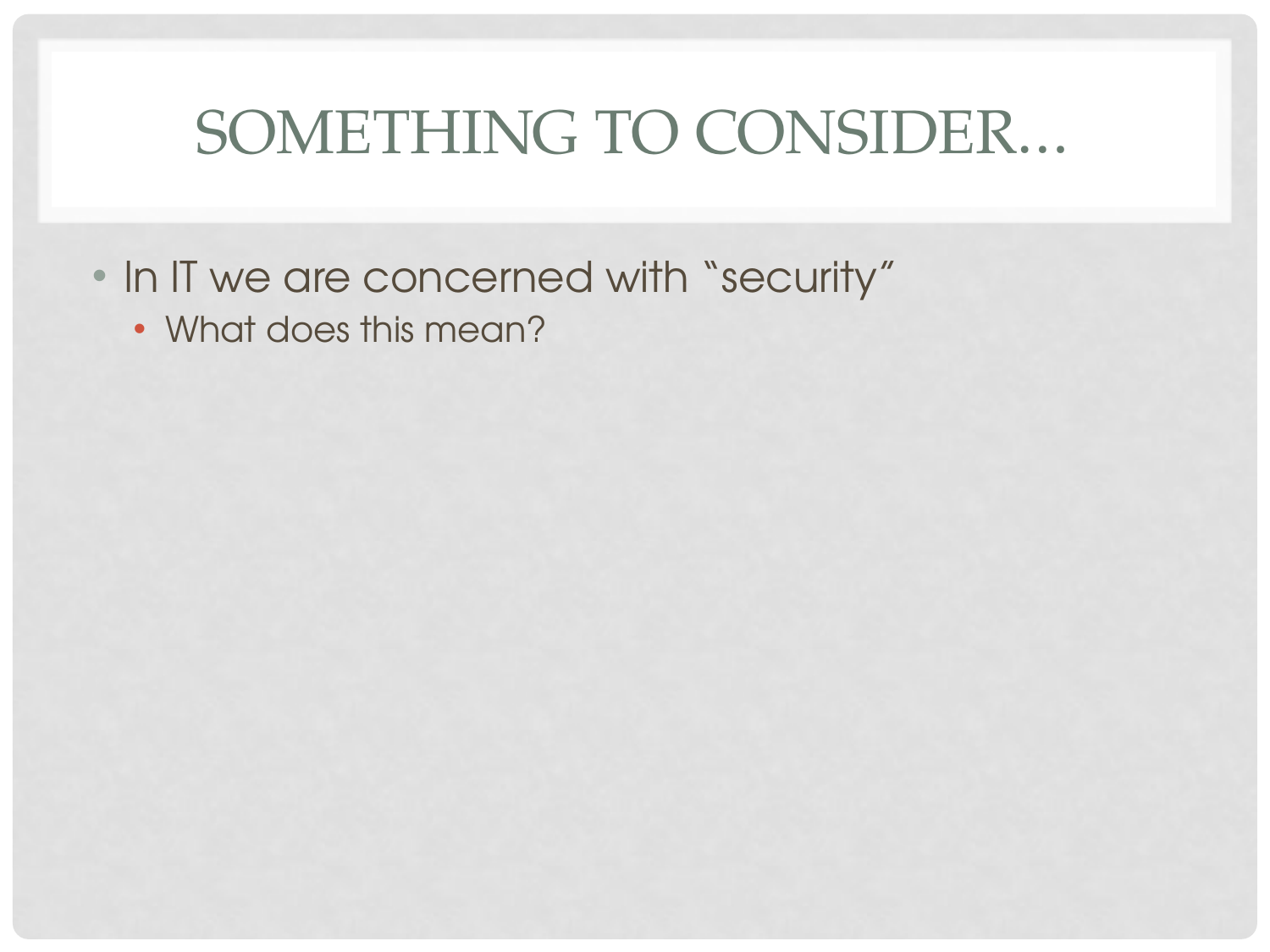

# Something to consider…
In IT we are concerned with “security”
What does this mean?